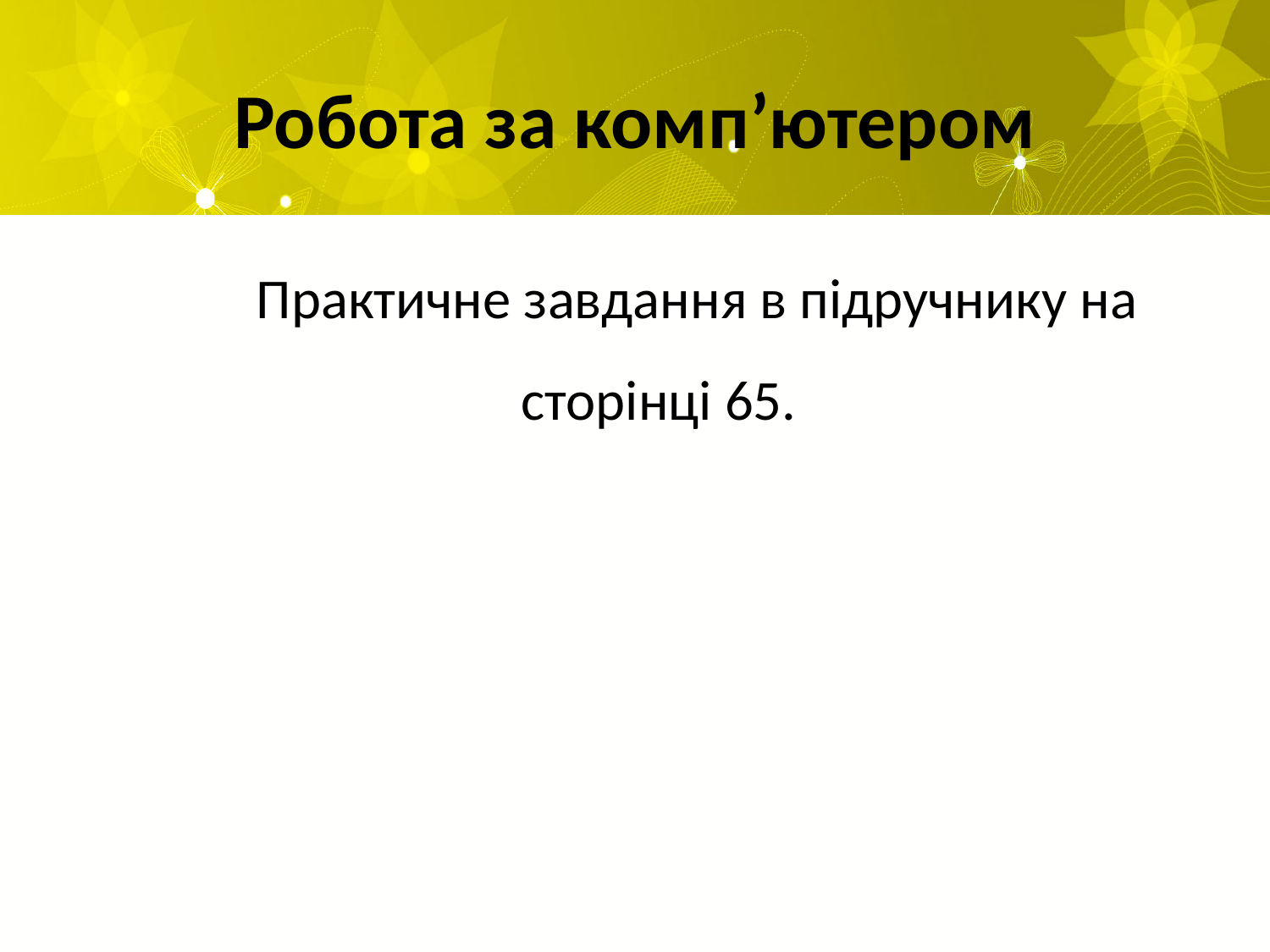

# Робота за комп’ютером
Практичне завдання в підручнику на сторінці 65.